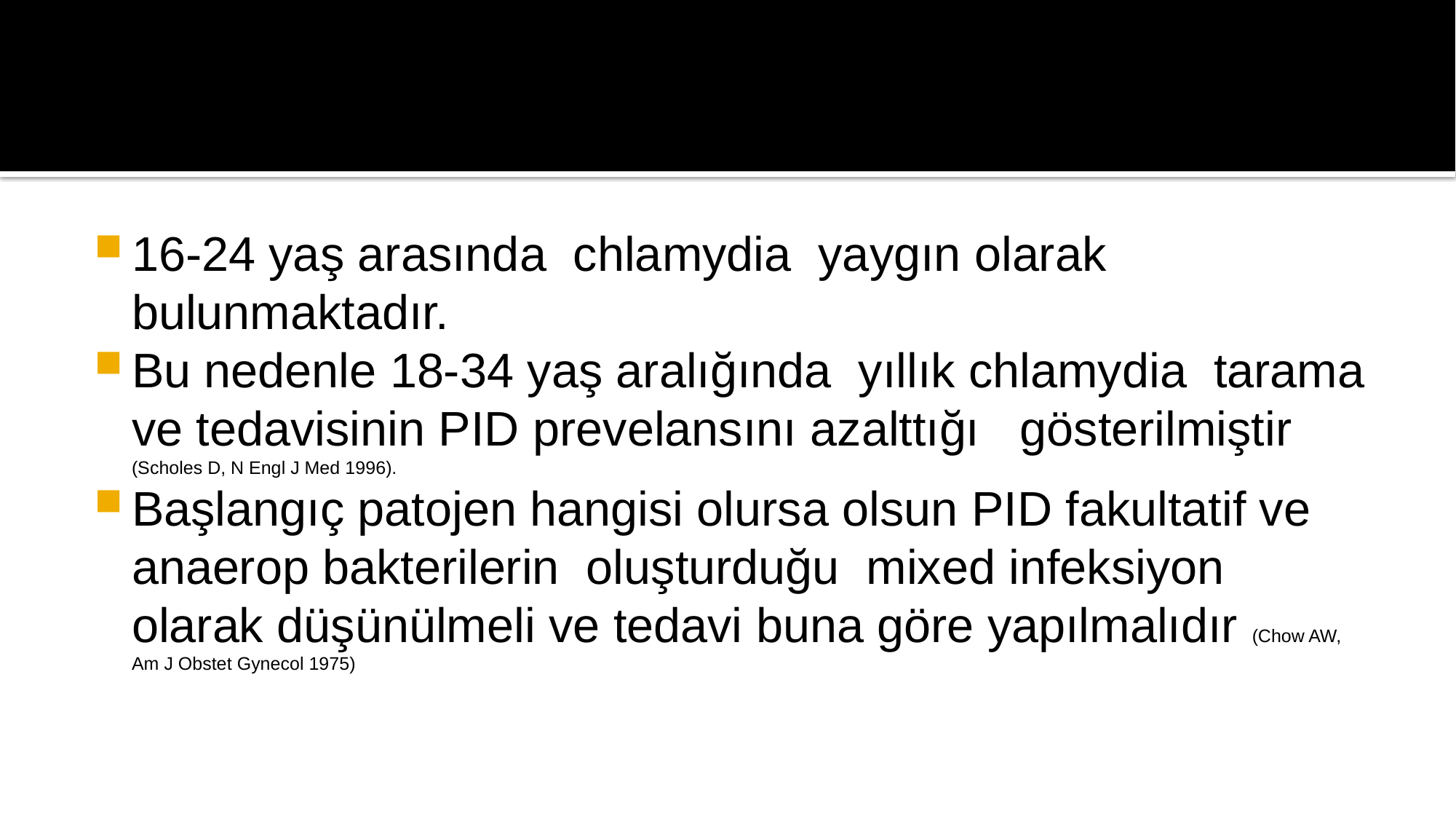

16-24 yaş arasında  chlamydia  yaygın olarak bulunmaktadır.
Bu nedenle 18-34 yaş aralığında  yıllık chlamydia  tarama ve tedavisinin PID prevelansını azalttığı   gösterilmiştir (Scholes D, N Engl J Med 1996).
Başlangıç patojen hangisi olursa olsun PID fakultatif ve anaerop bakterilerin  oluşturduğu  mixed infeksiyon  olarak düşünülmeli ve tedavi buna göre yapılmalıdır (Chow AW, Am J Obstet Gynecol 1975)